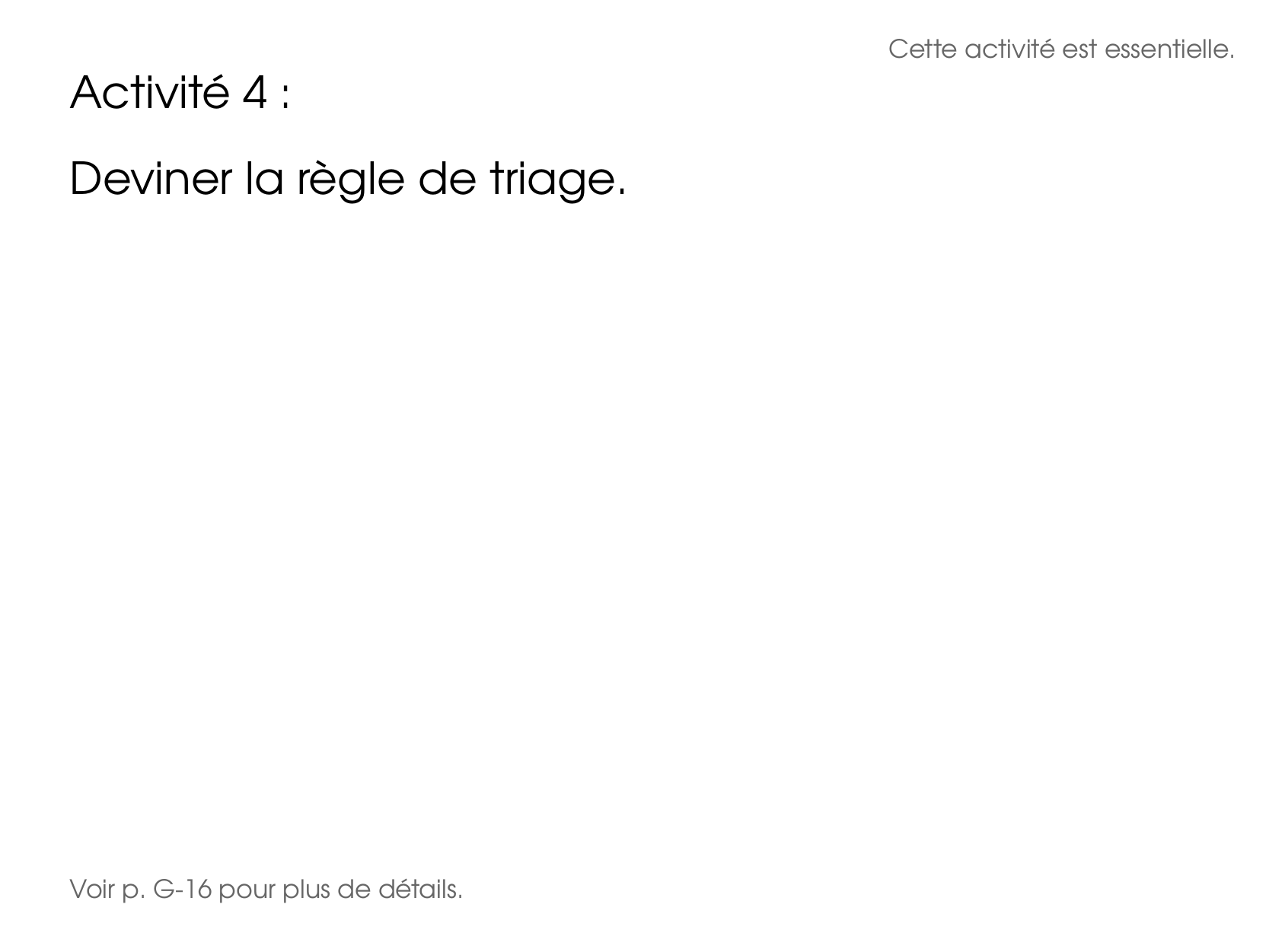

Cette activité est essentielle.
Activité 4 :
Deviner la règle de triage.
Voir p. G-16 pour plus de détails.